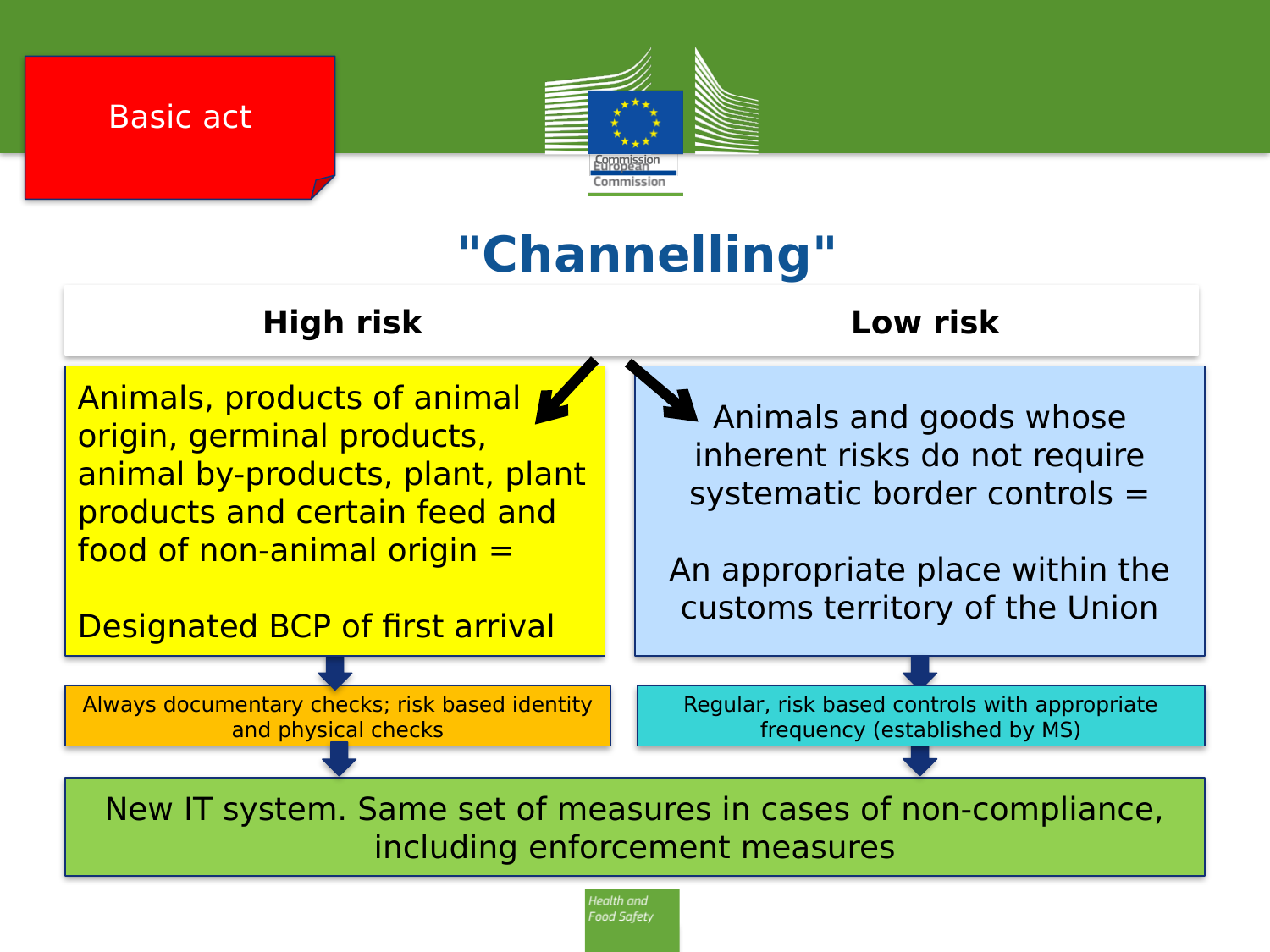

Basic act
# "Channelling"
High risk                                       Low risk
Animals, products of animal origin, germinal products, animal by-products, plant, plant products and certain feed and food of non-animal origin =

Designated BCP of first arrival
Animals and goods whose inherent risks do not require systematic border controls =

An appropriate place within the customs territory of the Union

Always documentary checks; risk based identity and physical checks
Regular, risk based controls with appropriate frequency (established by MS)

New IT system. Same set of measures in cases of non-compliance, including enforcement measures